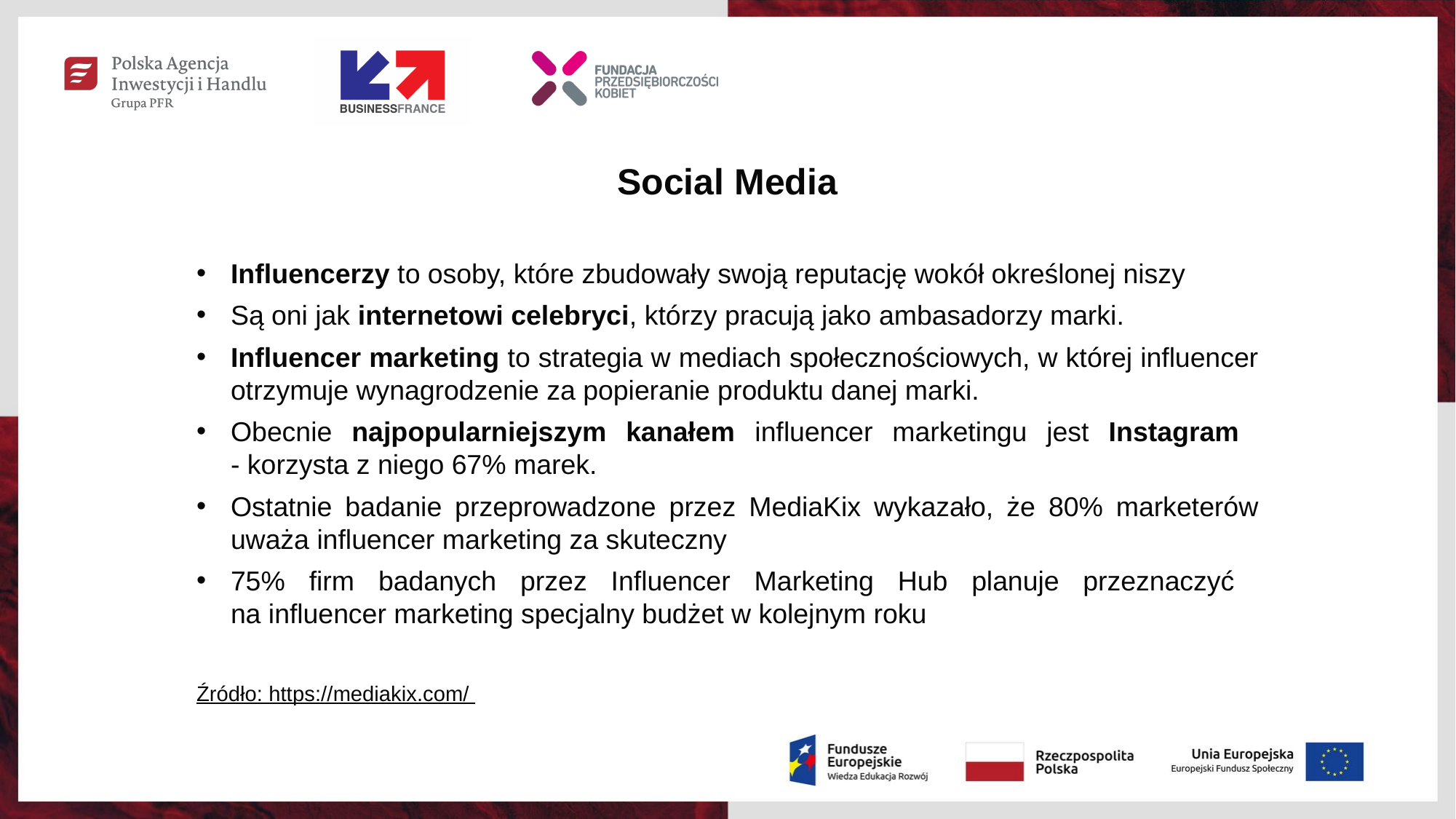

Social Media
Influencerzy to osoby, które zbudowały swoją reputację wokół określonej niszy
Są oni jak internetowi celebryci, którzy pracują jako ambasadorzy marki.
Influencer marketing to strategia w mediach społecznościowych, w której influencer otrzymuje wynagrodzenie za popieranie produktu danej marki.
Obecnie najpopularniejszym kanałem influencer marketingu jest Instagram
- korzysta z niego 67% marek.
Ostatnie badanie przeprowadzone przez MediaKix wykazało, że 80% marketerów uważa influencer marketing za skuteczny
75% firm badanych przez Influencer Marketing Hub planuje przeznaczyć
na influencer marketing specjalny budżet w kolejnym roku

Źródło: https://mediakix.com/